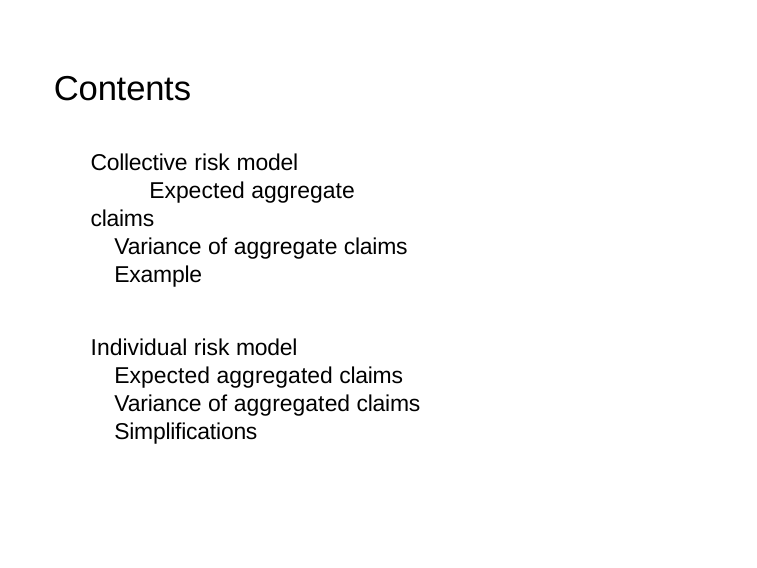

# Contents
Collective risk model 		Expected aggregate claims
Variance of aggregate claims Example

Individual risk model
Expected aggregated claims Variance of aggregated claims Simplifications